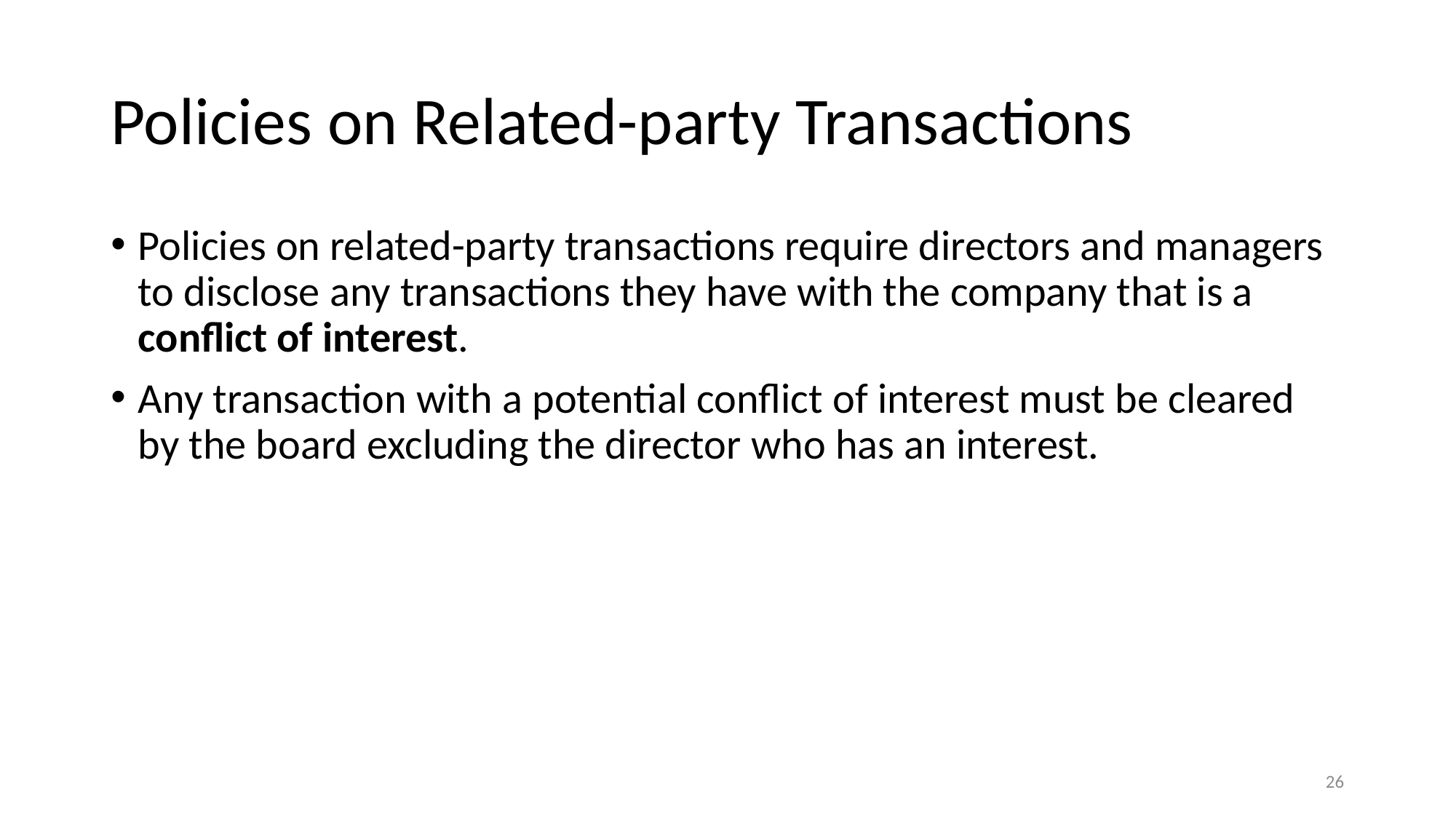

# Policies on Related-party Transactions
Policies on related-party transactions require directors and managers to disclose any transactions they have with the company that is a conflict of interest.
Any transaction with a potential conflict of interest must be cleared by the board excluding the director who has an interest.
26